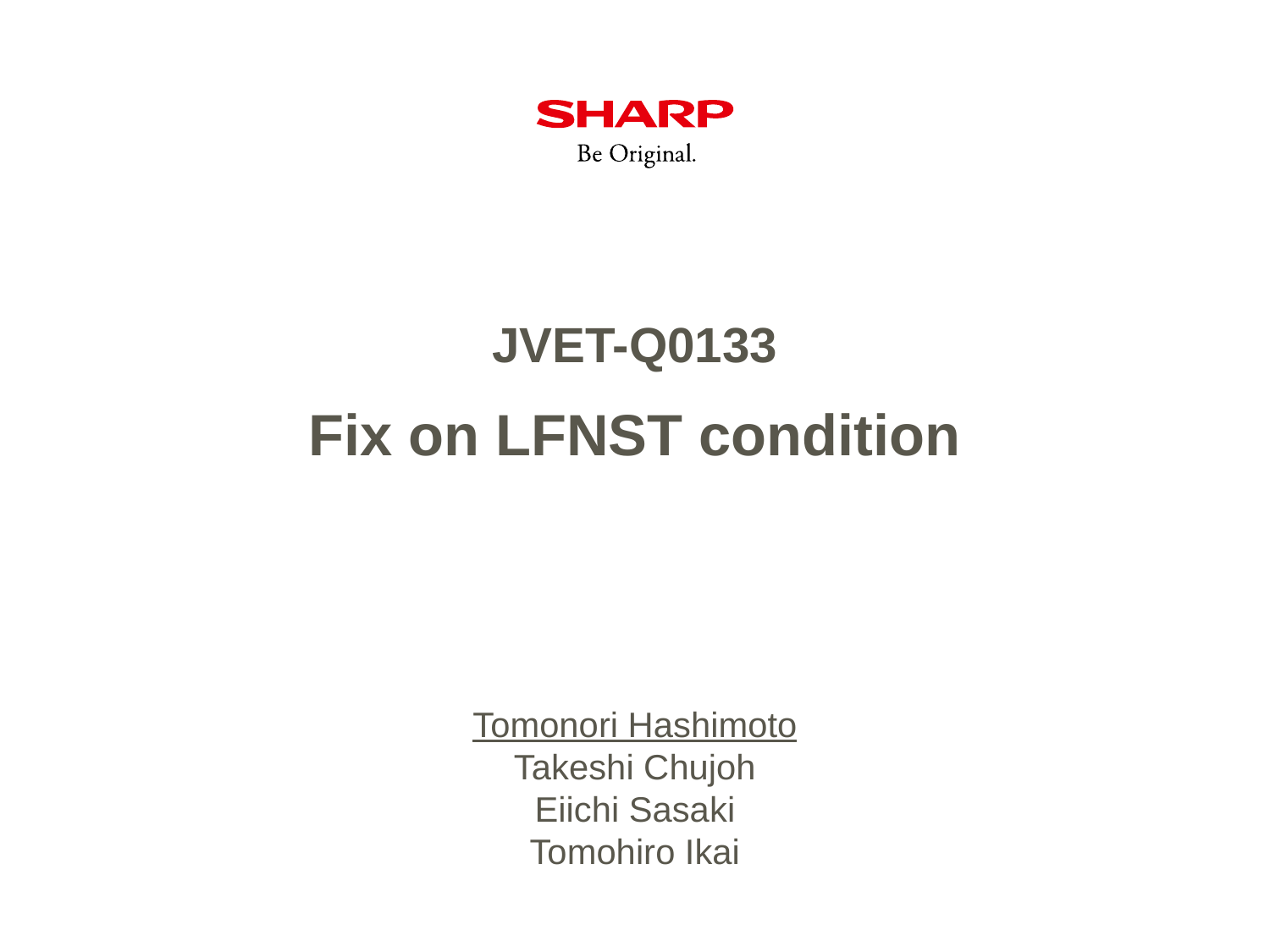

JVET-Q0133
# Fix on LFNST condition
Tomonori Hashimoto
Takeshi Chujoh
Eiichi Sasaki
Tomohiro Ikai